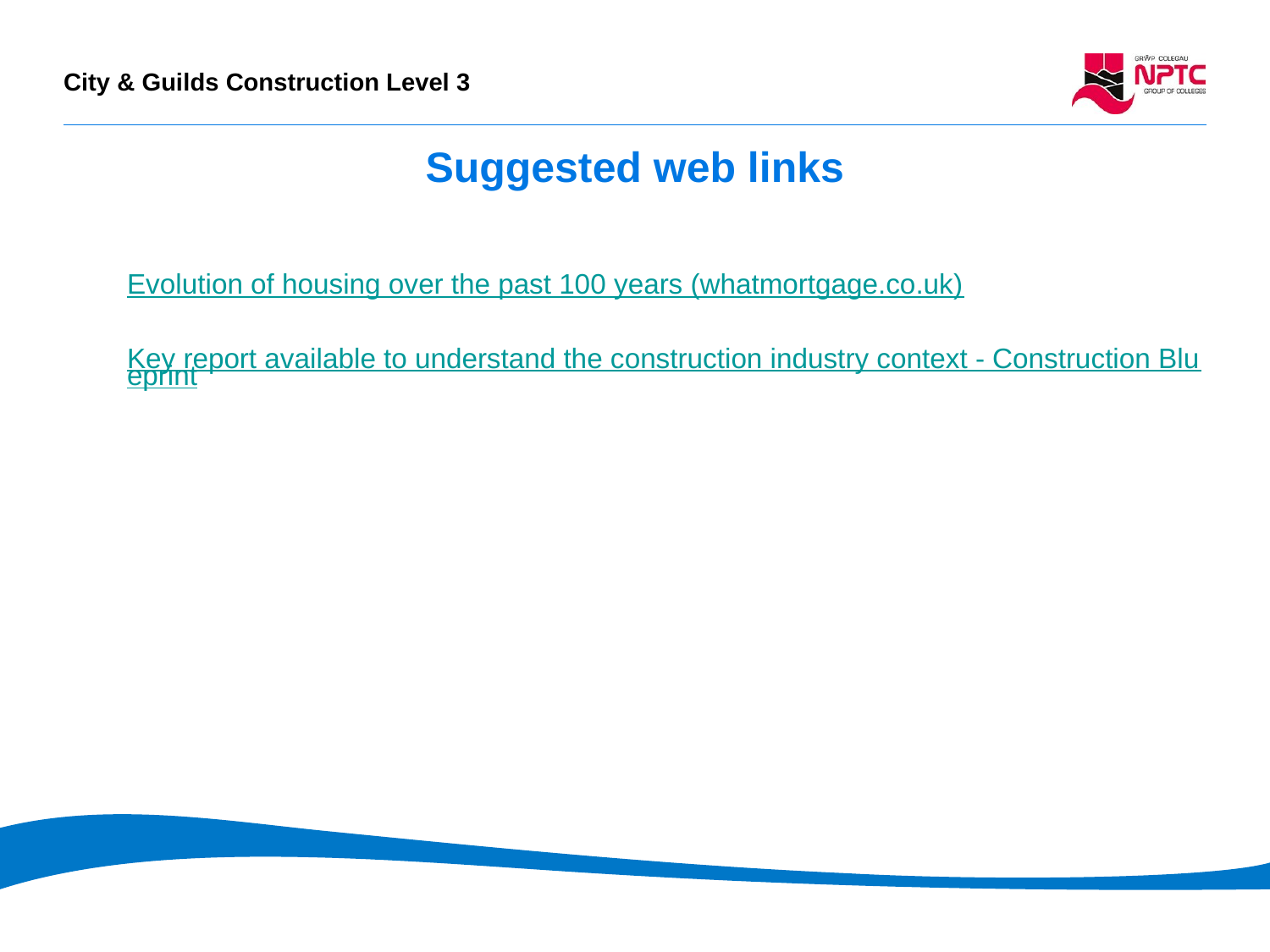

# Suggested web links

Evolution of housing over the past 100 years (whatmortgage.co.uk)

Key report available to understand the construction industry context - Construction Blueprint